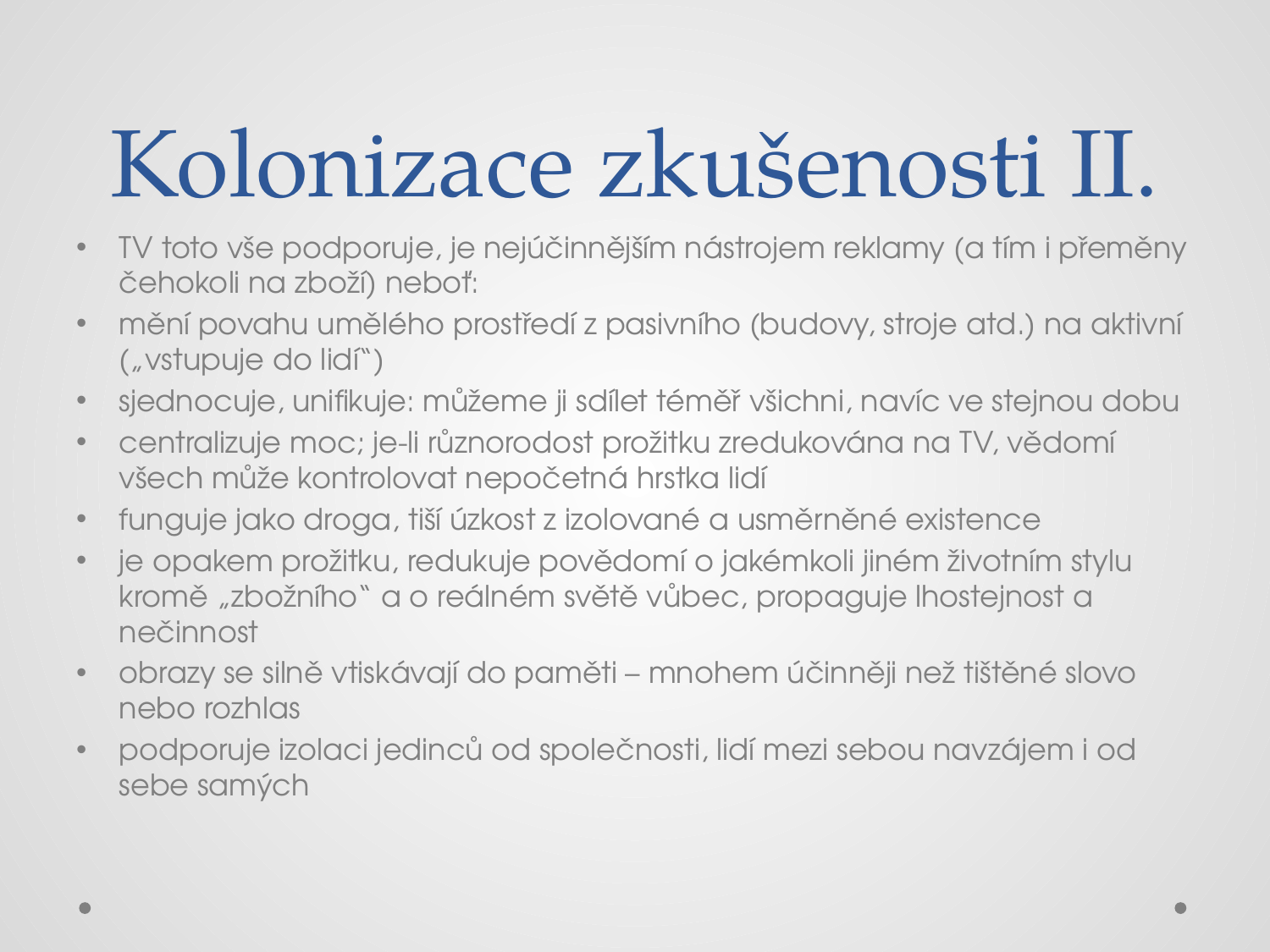

# Kolonizace zkušenosti II.
TV toto vše podporuje, je nejúčinnějším nástrojem reklamy (a tím i přeměny čehokoli na zboží) neboť:
mění povahu umělého prostředí z pasivního (budovy, stroje atd.) na aktivní („vstupuje do lidí“)
sjednocuje, unifikuje: můžeme ji sdílet téměř všichni, navíc ve stejnou dobu
centralizuje moc; je-li různorodost prožitku zredukována na TV, vědomí všech může kontrolovat nepočetná hrstka lidí
funguje jako droga, tiší úzkost z izolované a usměrněné existence
je opakem prožitku, redukuje povědomí o jakémkoli jiném životním stylu kromě „zbožního“ a o reálném světě vůbec, propaguje lhostejnost a nečinnost
obrazy se silně vtiskávají do paměti – mnohem účinněji než tištěné slovo nebo rozhlas
podporuje izolaci jedinců od společnosti, lidí mezi sebou navzájem i od sebe samých